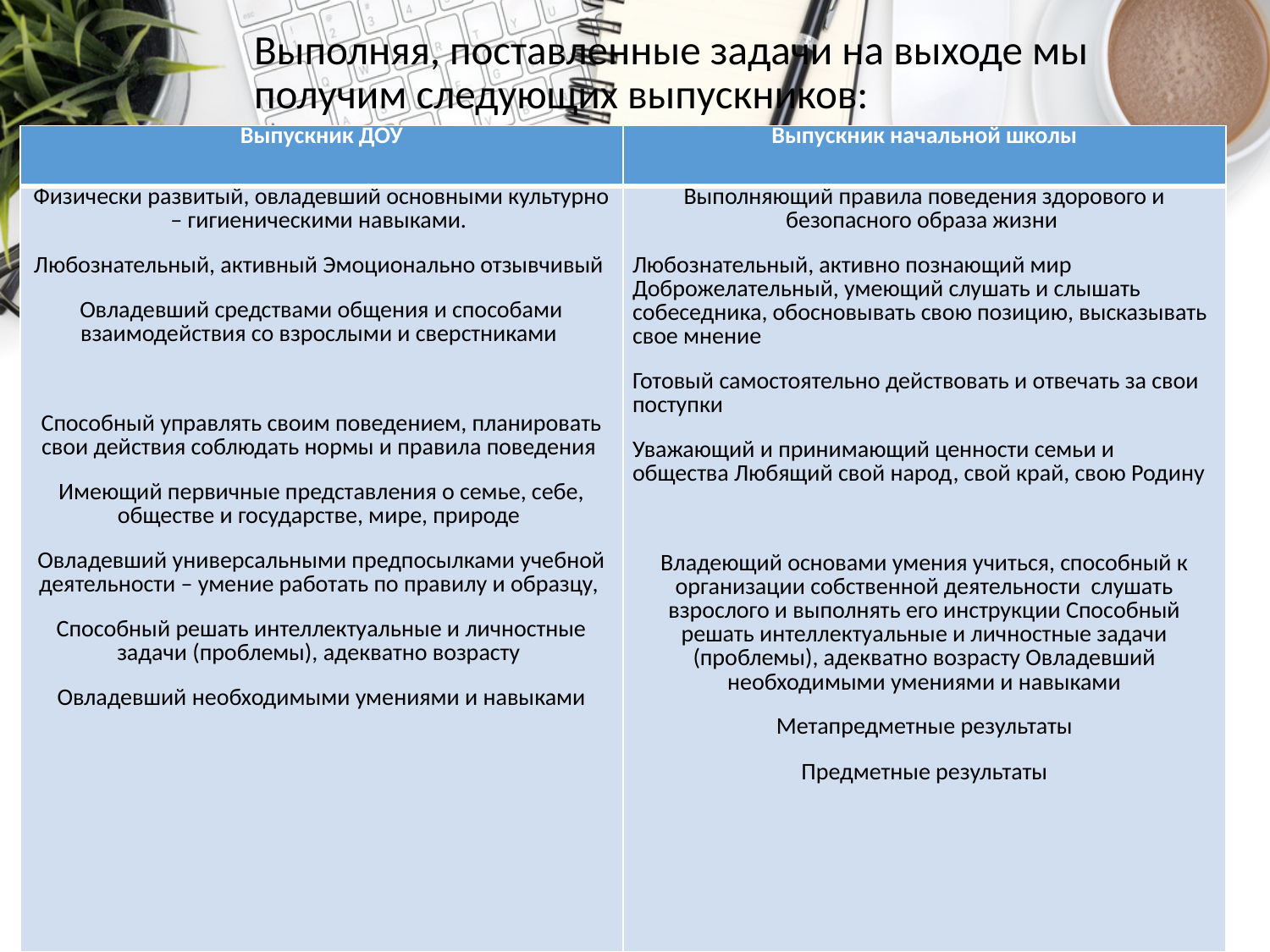

# Выполняя, поставленные задачи на выходе мы получим следующих выпускников:
| Выпускник ДОУ | Выпускник начальной школы |
| --- | --- |
| Физически развитый, овладевший основными культурно – гигиеническими навыками. Любознательный, активный Эмоционально отзывчивый Овладевший средствами общения и способами взаимодействия со взрослыми и сверстниками Способный управлять своим поведением, планировать свои действия соблюдать нормы и правила поведения Имеющий первичные представления о семье, себе, обществе и государстве, мире, природе Овладевший универсальными предпосылками учебной деятельности – умение работать по правилу и образцу, Способный решать интеллектуальные и личностные задачи (проблемы), адекватно возрасту Овладевший необходимыми умениями и навыками | Выполняющий правила поведения здорового и безопасного образа жизни Любознательный, активно познающий мир Доброжелательный, умеющий слушать и слышать собеседника, обосновывать свою позицию, высказывать свое мнение Готовый самостоятельно действовать и отвечать за свои поступки Уважающий и принимающий ценности семьи и общества Любящий свой народ, свой край, свою Родину Владеющий основами умения учиться, способный к организации собственной деятельности слушать взрослого и выполнять его инструкции Способный решать интеллектуальные и личностные задачи (проблемы), адекватно возрасту Овладевший необходимыми умениями и навыками Метапредметные результаты Предметные результаты |
18